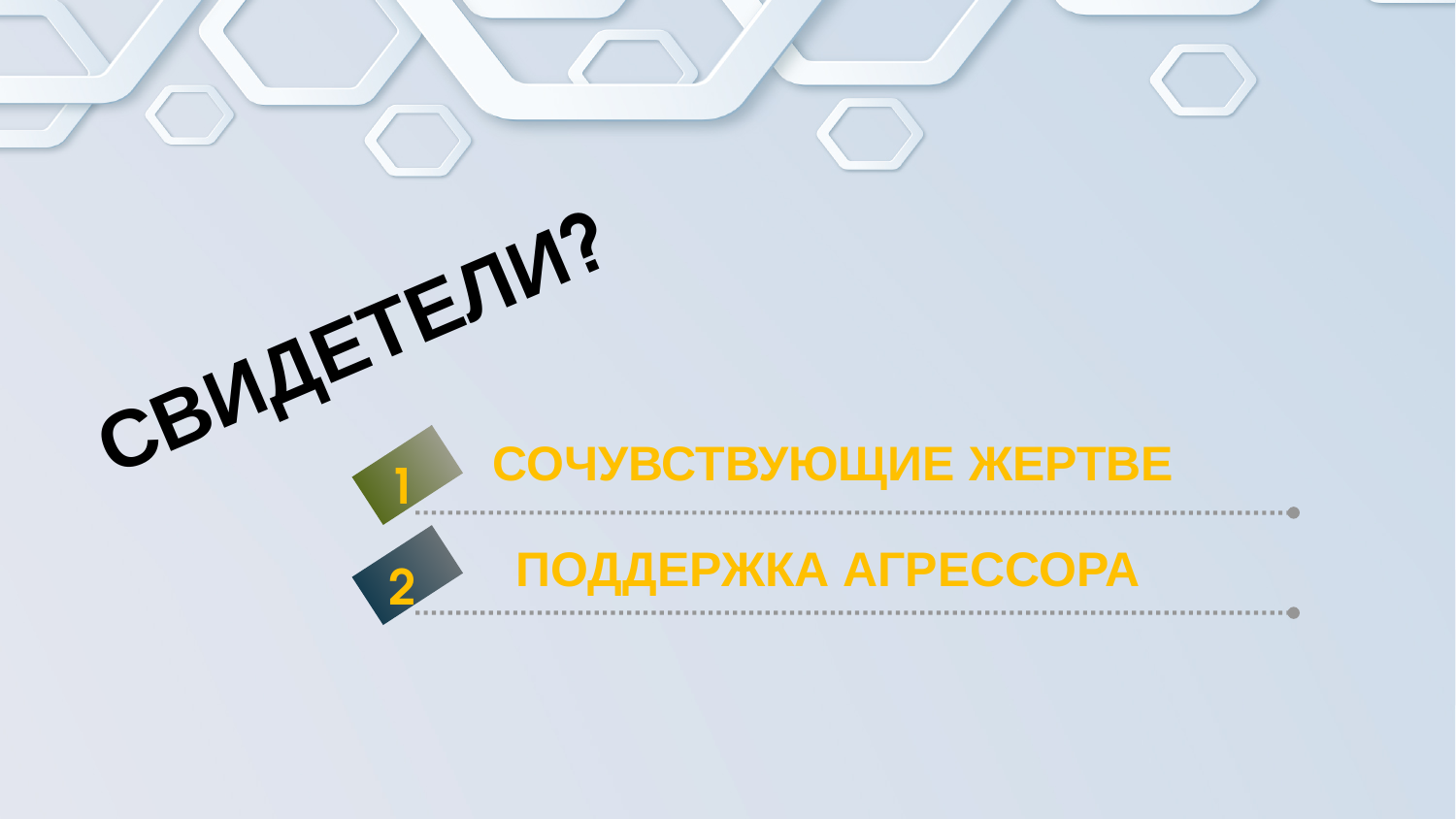

# СВИДЕТЕЛИ?
СОЧУВСТВУЮЩИЕ ЖЕРТВЕ

1

ПОДДЕРЖКА АГРЕССОРА

2